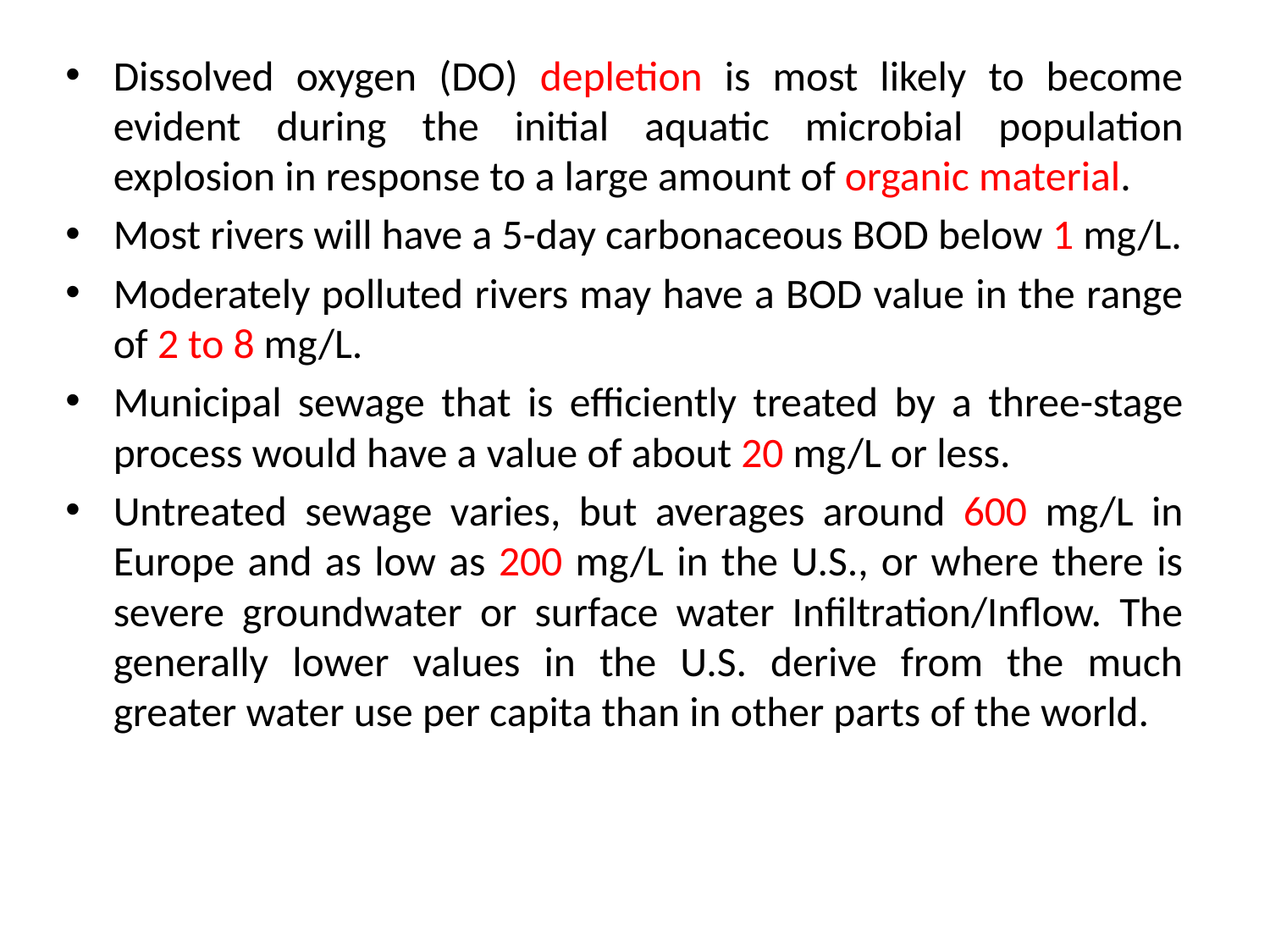

Dissolved oxygen (DO) depletion is most likely to become evident during the initial aquatic microbial population explosion in response to a large amount of organic material.
Most rivers will have a 5-day carbonaceous BOD below 1 mg/L.
Moderately polluted rivers may have a BOD value in the range of 2 to 8 mg/L.
Municipal sewage that is efficiently treated by a three-stage process would have a value of about 20 mg/L or less.
Untreated sewage varies, but averages around 600 mg/L in Europe and as low as 200 mg/L in the U.S., or where there is severe groundwater or surface water Infiltration/Inflow. The generally lower values in the U.S. derive from the much greater water use per capita than in other parts of the world.